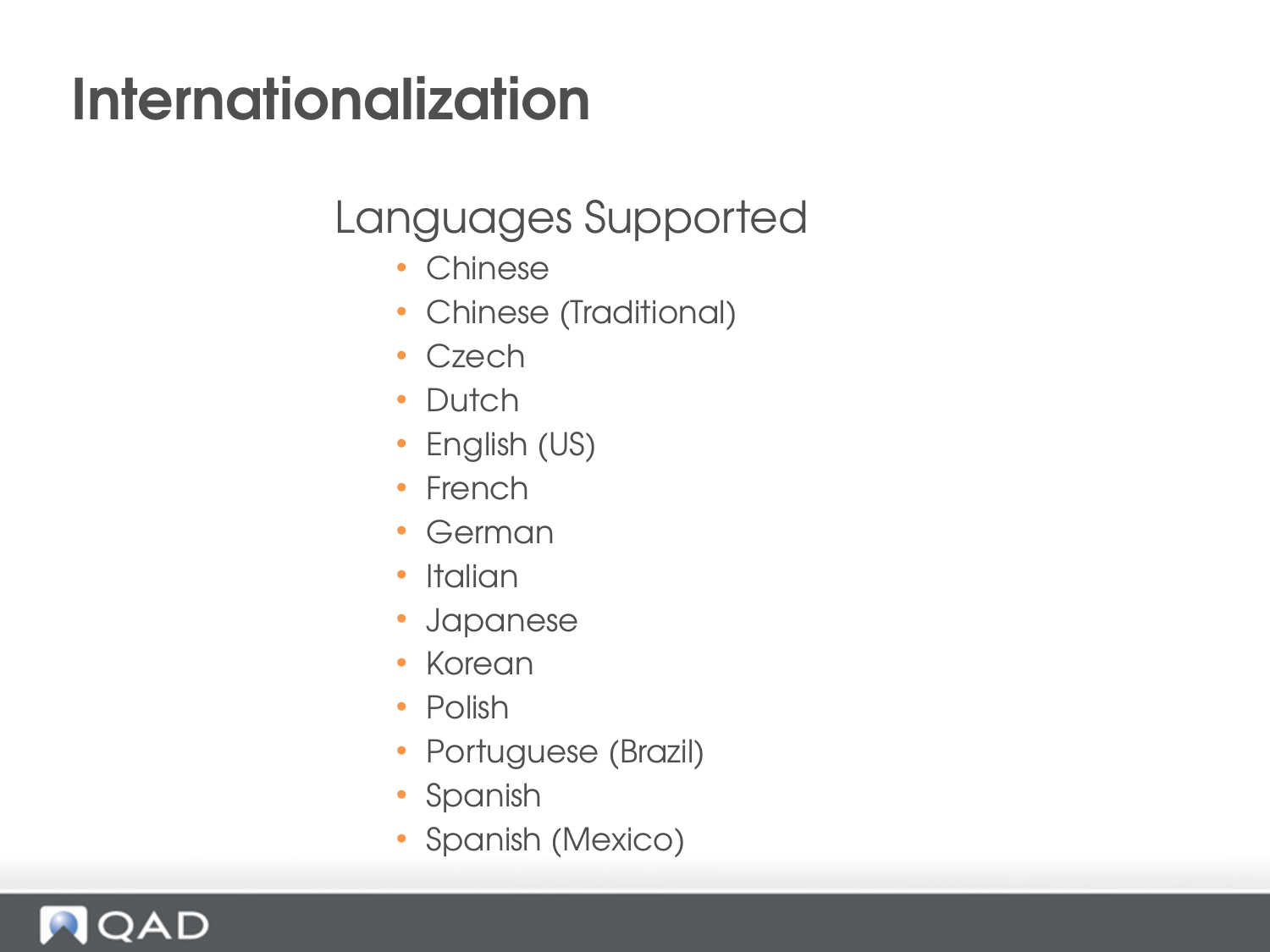

# Internationalization
Languages Supported
Chinese
Chinese (Traditional)
Czech
Dutch
English (US)
French
German
Italian
Japanese
Korean
Polish
Portuguese (Brazil)
Spanish
Spanish (Mexico)